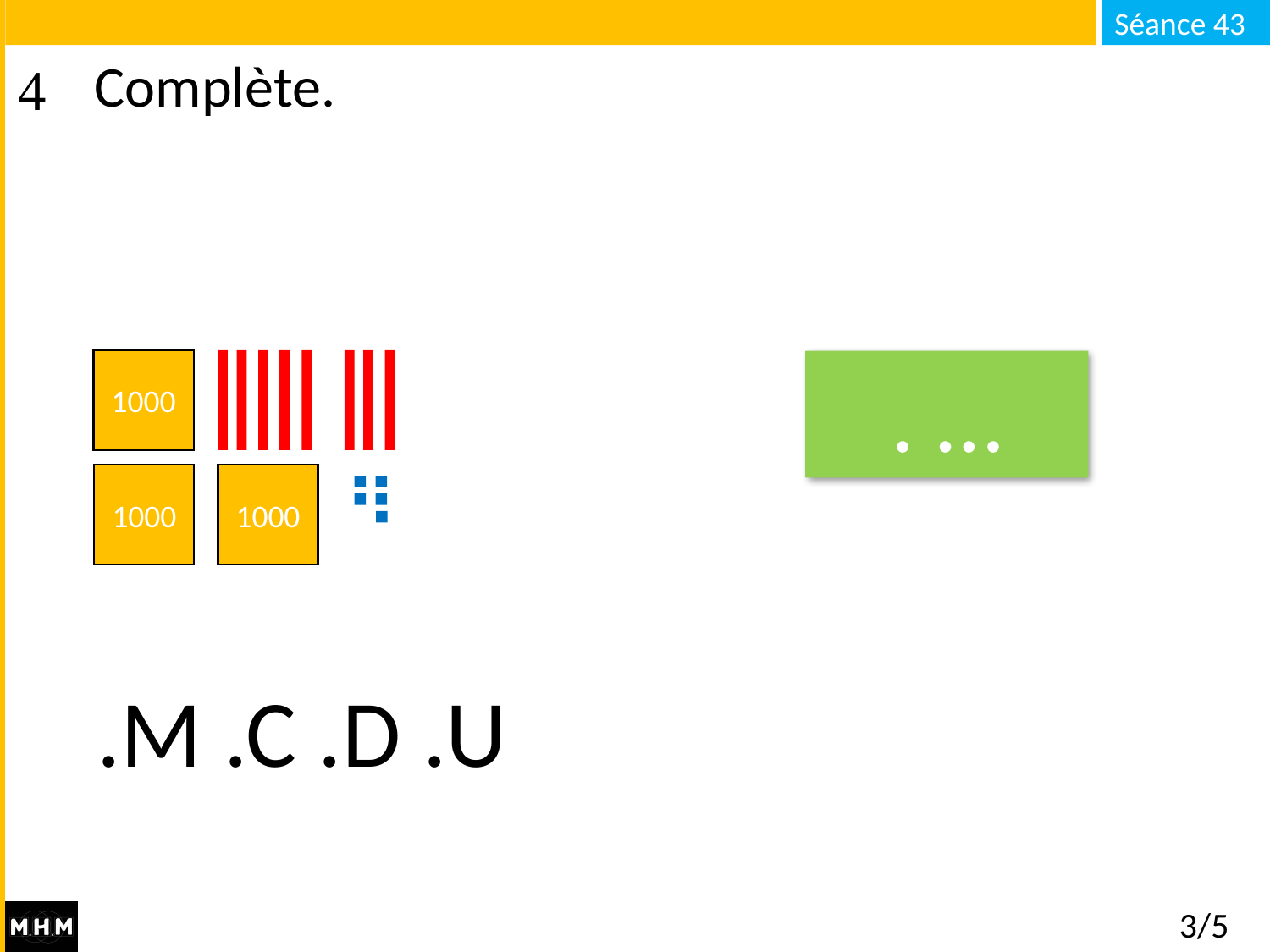

# Complète.
1000

. …
1000
1000

.M .C .D .U
3/5